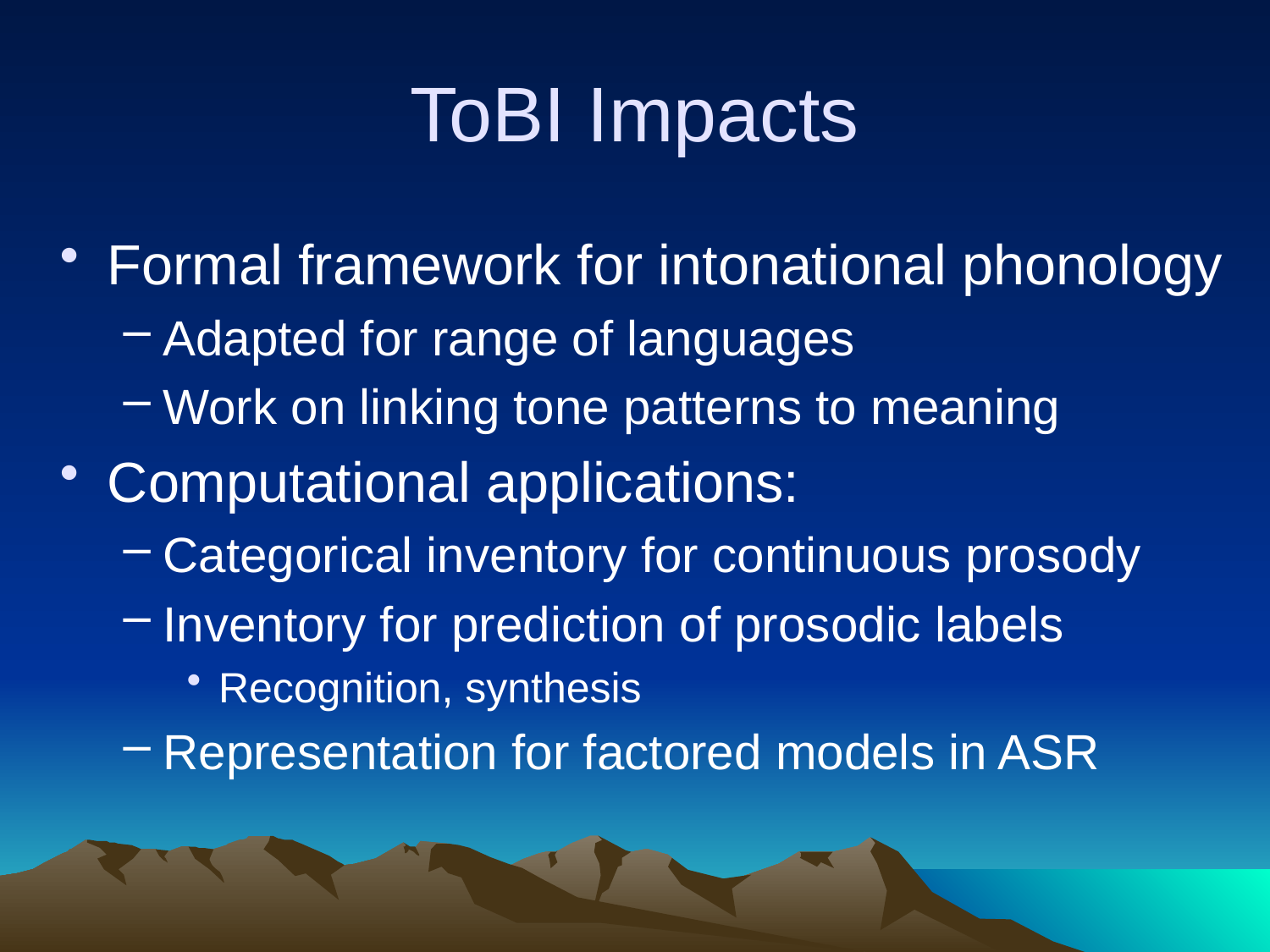

# ToBI Impacts
Formal framework for intonational phonology
Adapted for range of languages
Work on linking tone patterns to meaning
Computational applications:
Categorical inventory for continuous prosody
Inventory for prediction of prosodic labels
Recognition, synthesis
Representation for factored models in ASR